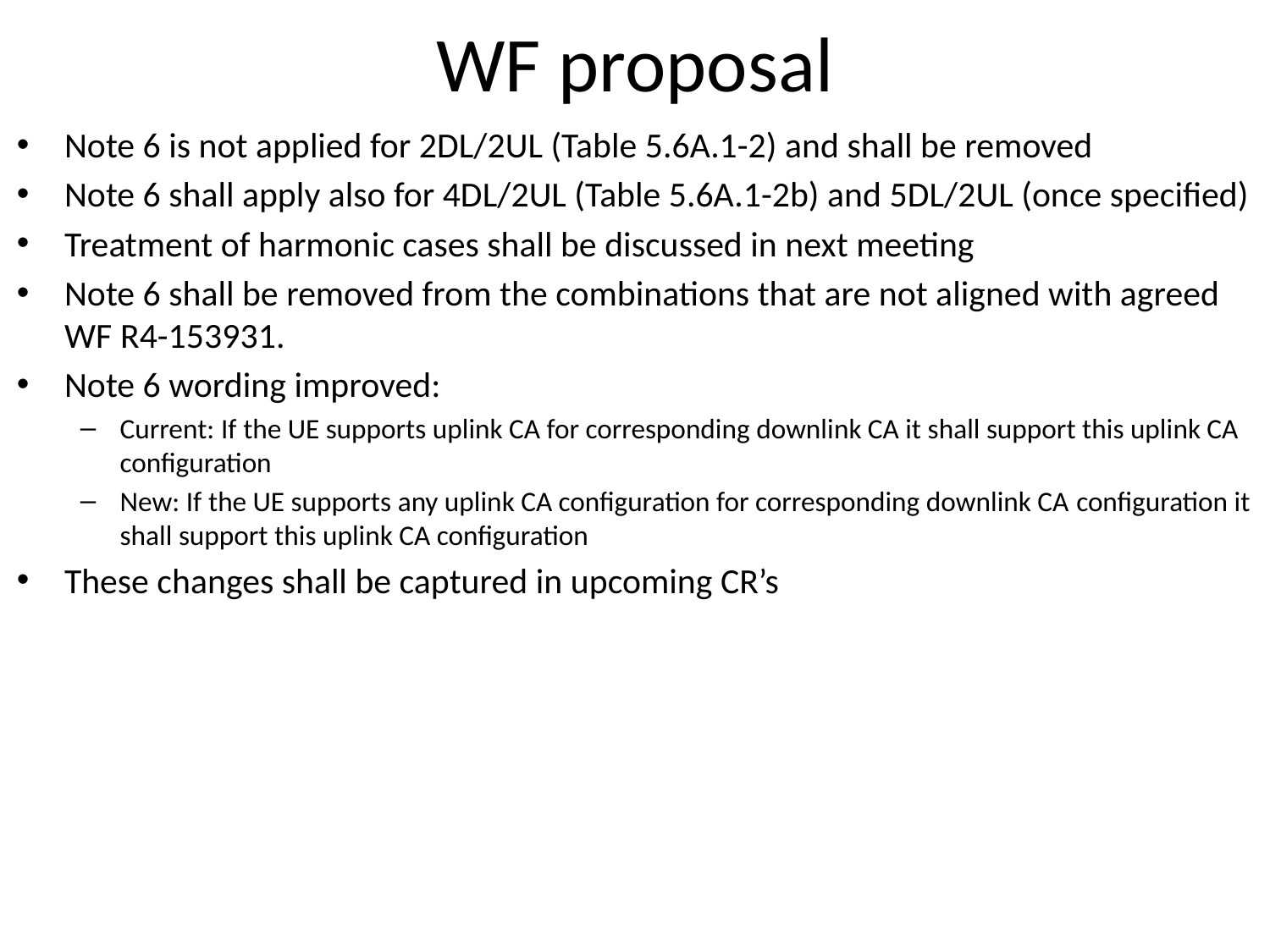

# WF proposal
Note 6 is not applied for 2DL/2UL (Table 5.6A.1-2) and shall be removed
Note 6 shall apply also for 4DL/2UL (Table 5.6A.1-2b) and 5DL/2UL (once specified)
Treatment of harmonic cases shall be discussed in next meeting
Note 6 shall be removed from the combinations that are not aligned with agreed WF R4-153931.
Note 6 wording improved:
Current: If the UE supports uplink CA for corresponding downlink CA it shall support this uplink CA configuration
New: If the UE supports any uplink CA configuration for corresponding downlink CA configuration it shall support this uplink CA configuration
These changes shall be captured in upcoming CR’s